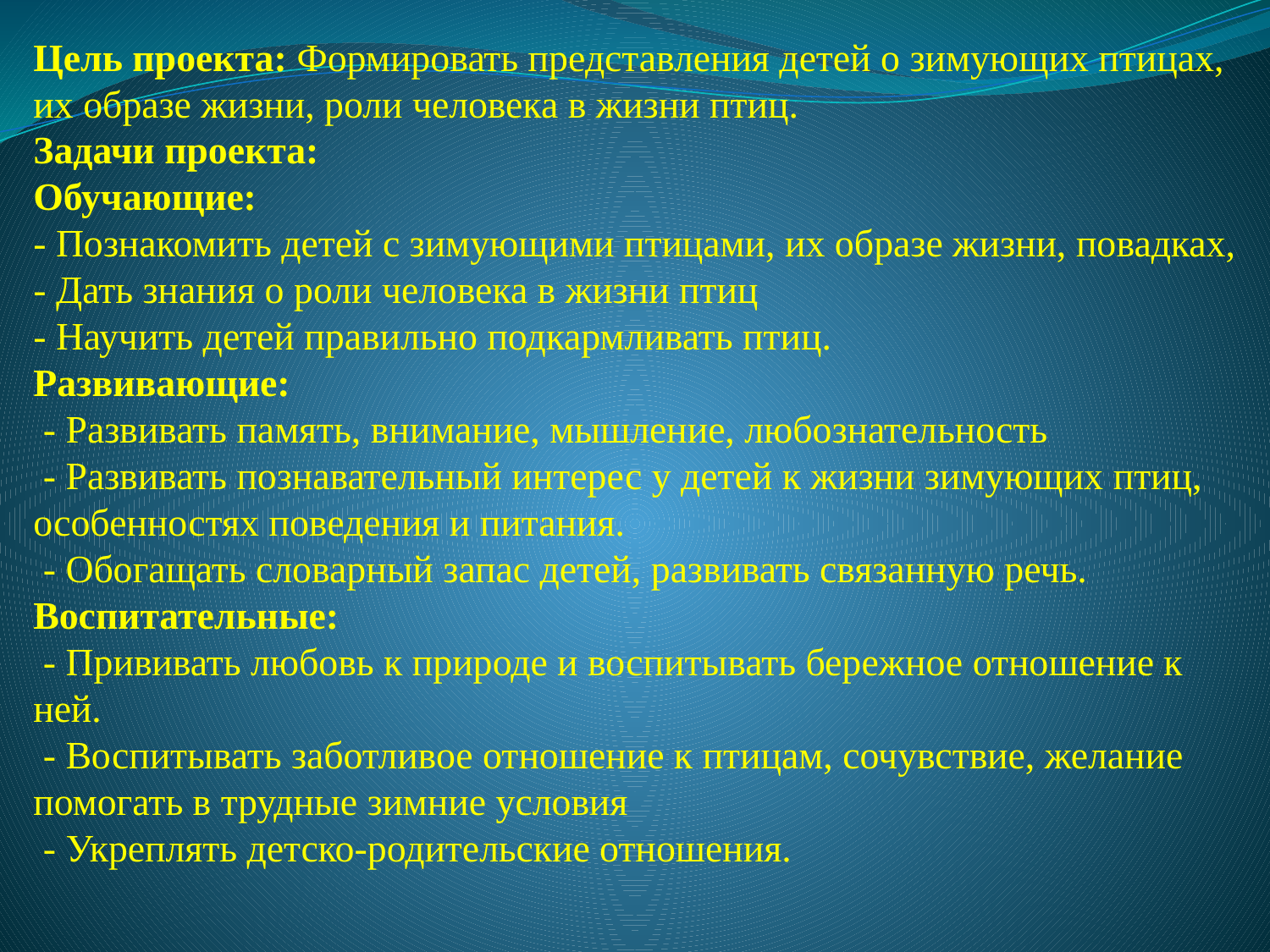

Цель проекта: Формировать представления детей о зимующих птицах, их образе жизни, роли человека в жизни птиц.
Задачи проекта:
Обучающие:
- Познакомить детей с зимующими птицами, их образе жизни, повадках,
- Дать знания о роли человека в жизни птиц
- Научить детей правильно подкармливать птиц.
Развивающие:
 - Развивать память, внимание, мышление, любознательность
 - Развивать познавательный интерес у детей к жизни зимующих птиц, особенностях поведения и питания.
 - Обогащать словарный запас детей, развивать связанную речь.
Воспитательные:
 - Прививать любовь к природе и воспитывать бережное отношение к ней.
 - Воспитывать заботливое отношение к птицам, сочувствие, желание помогать в трудные зимние условия
 - Укреплять детско-родительские отношения.